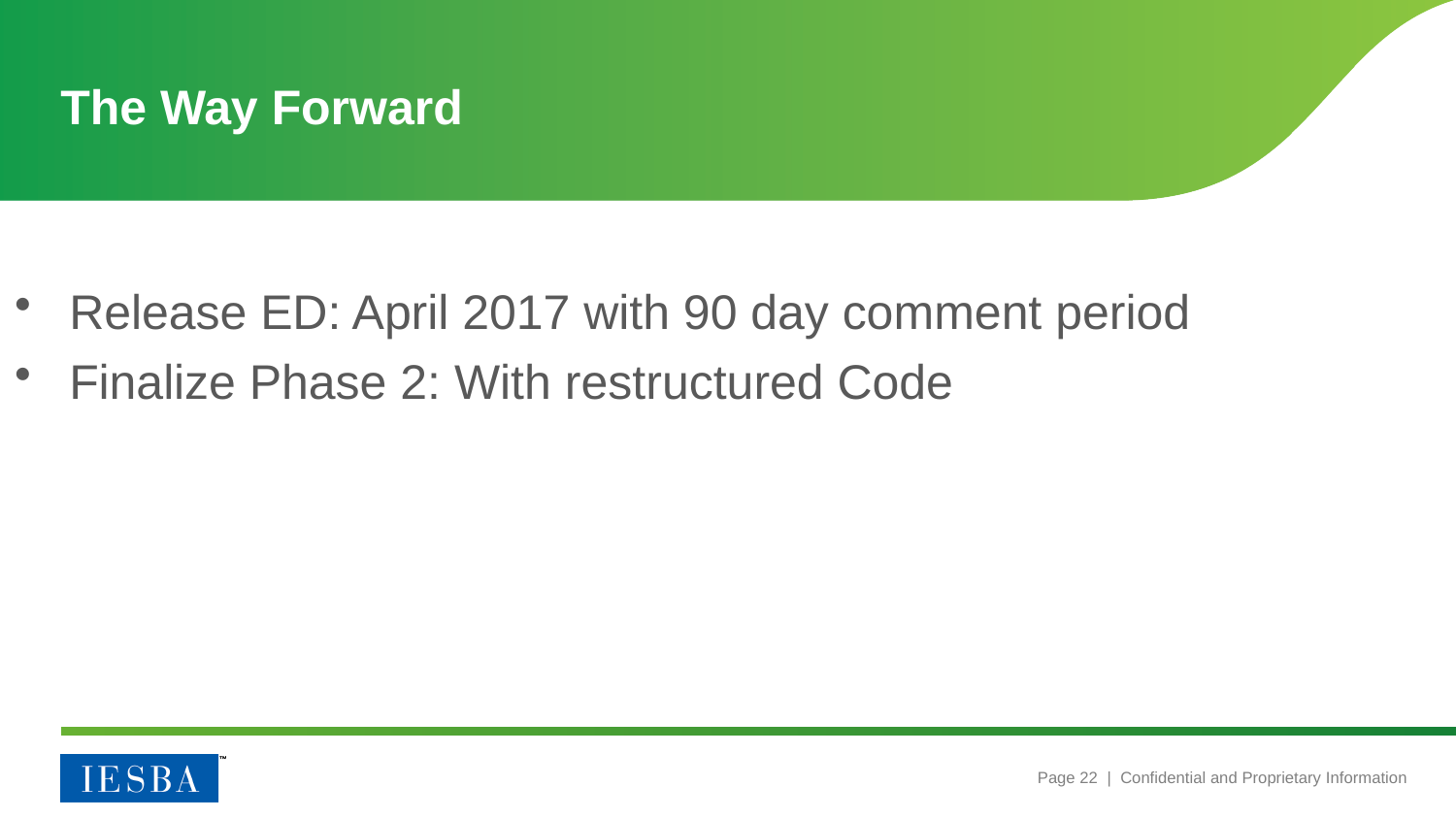

# The Way Forward

Release ED: April 2017 with 90 day comment period
Finalize Phase 2: With restructured Code